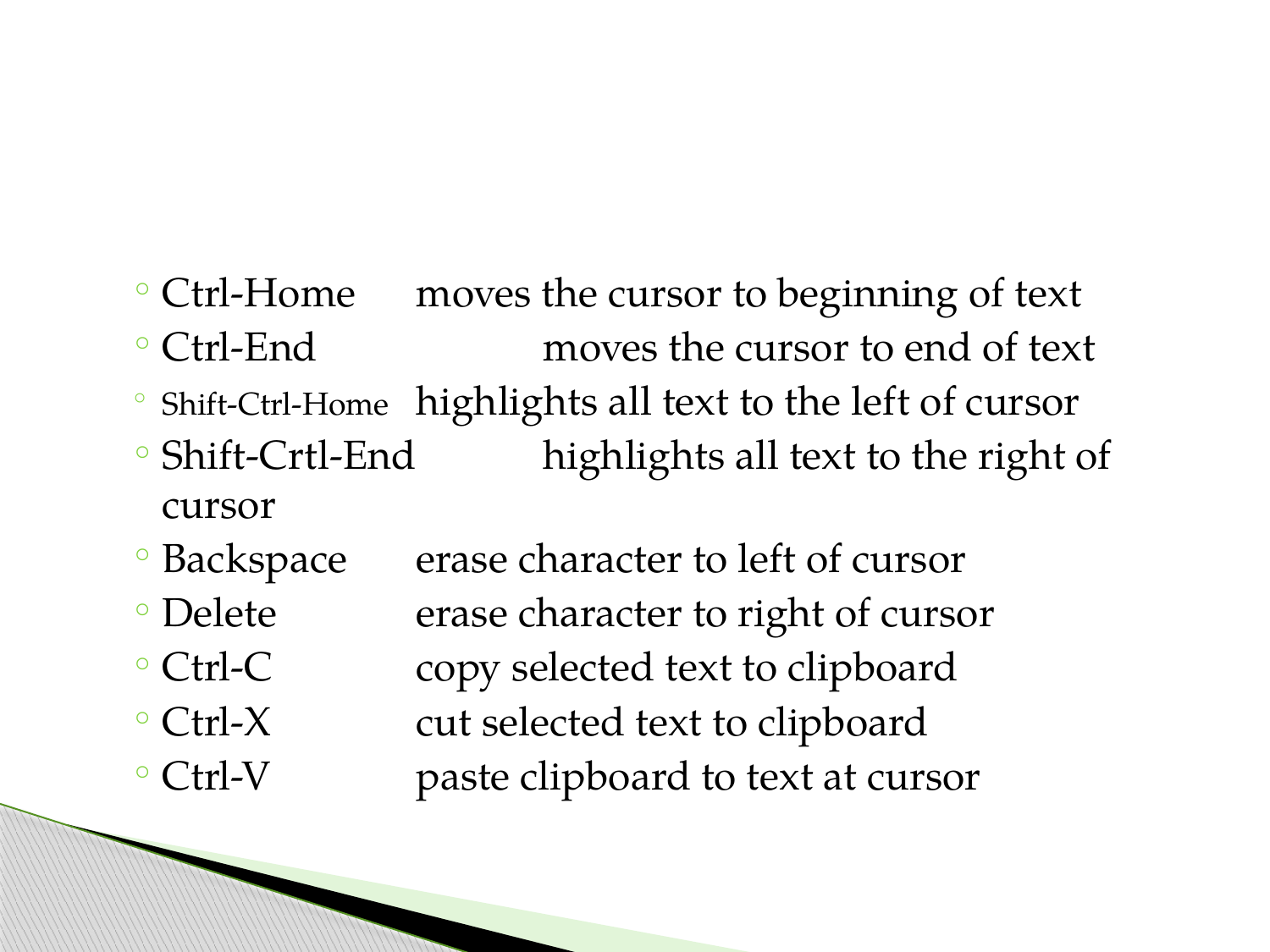

#

Ctrl-Home	moves the cursor to beginning of text
Ctrl-End		moves the cursor to end of text
Shift-Ctrl-Home	highlights all text to the left of cursor
Shift-Crtl-End	highlights all text to the right of cursor
Backspace	erase character to left of cursor
Delete		erase character to right of cursor
Ctrl-C		copy selected text to clipboard
Ctrl-X		cut selected text to clipboard
Ctrl-V		paste clipboard to text at cursor